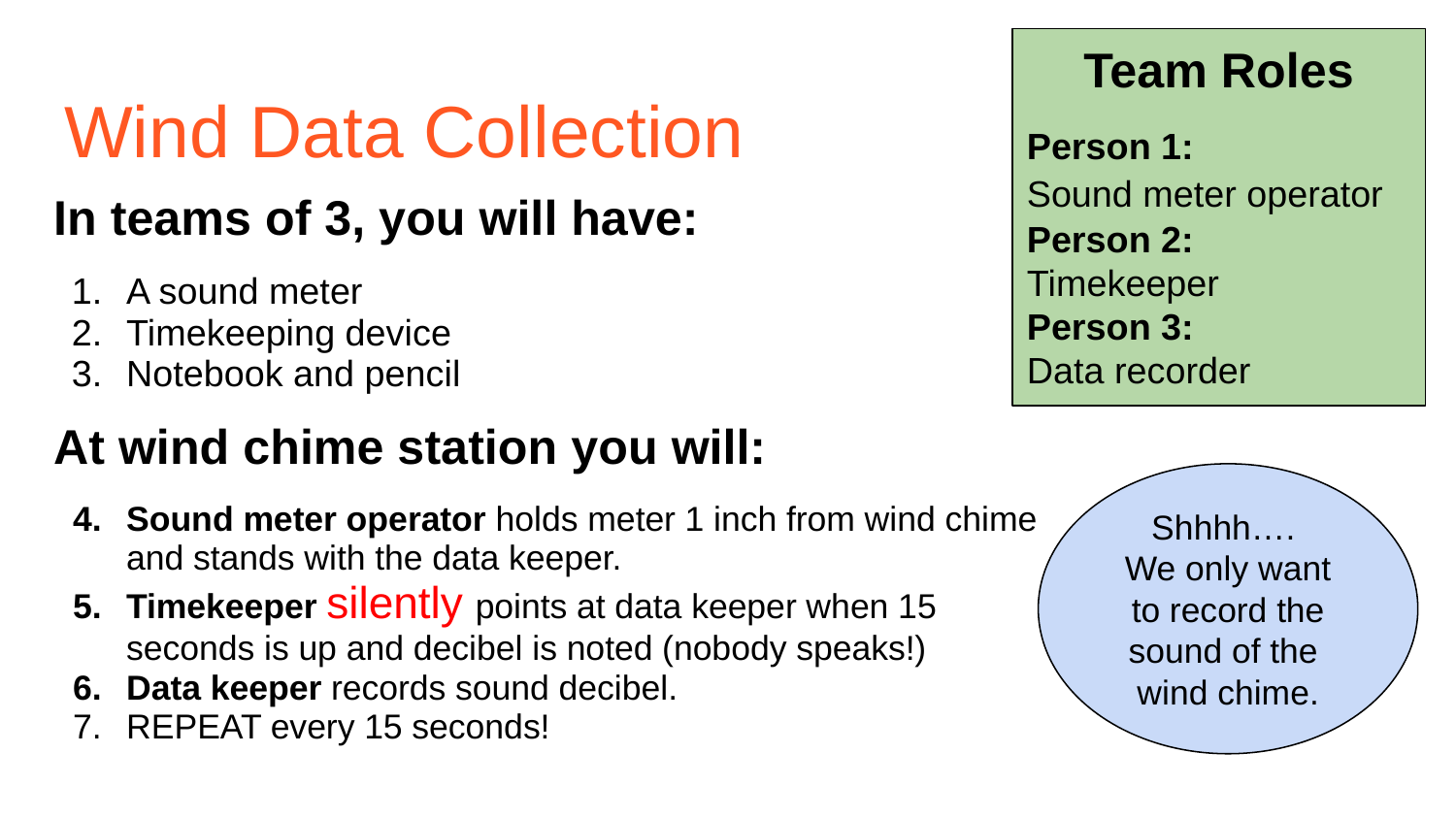

Team Roles
Person 1:
Sound meter operator
Person 2:
Timekeeper
Person 3:
Data recorder
# Wind Data Collection
In teams of 3, you will have:
A sound meter
Timekeeping device
Notebook and pencil
At wind chime station you will:
Sound meter operator holds meter 1 inch from wind chime and stands with the data keeper.
Timekeeper silently points at data keeper when 15 seconds is up and decibel is noted (nobody speaks!)
Data keeper records sound decibel.
REPEAT every 15 seconds!
Shhhh….
We only want to record the sound of the  wind chime.